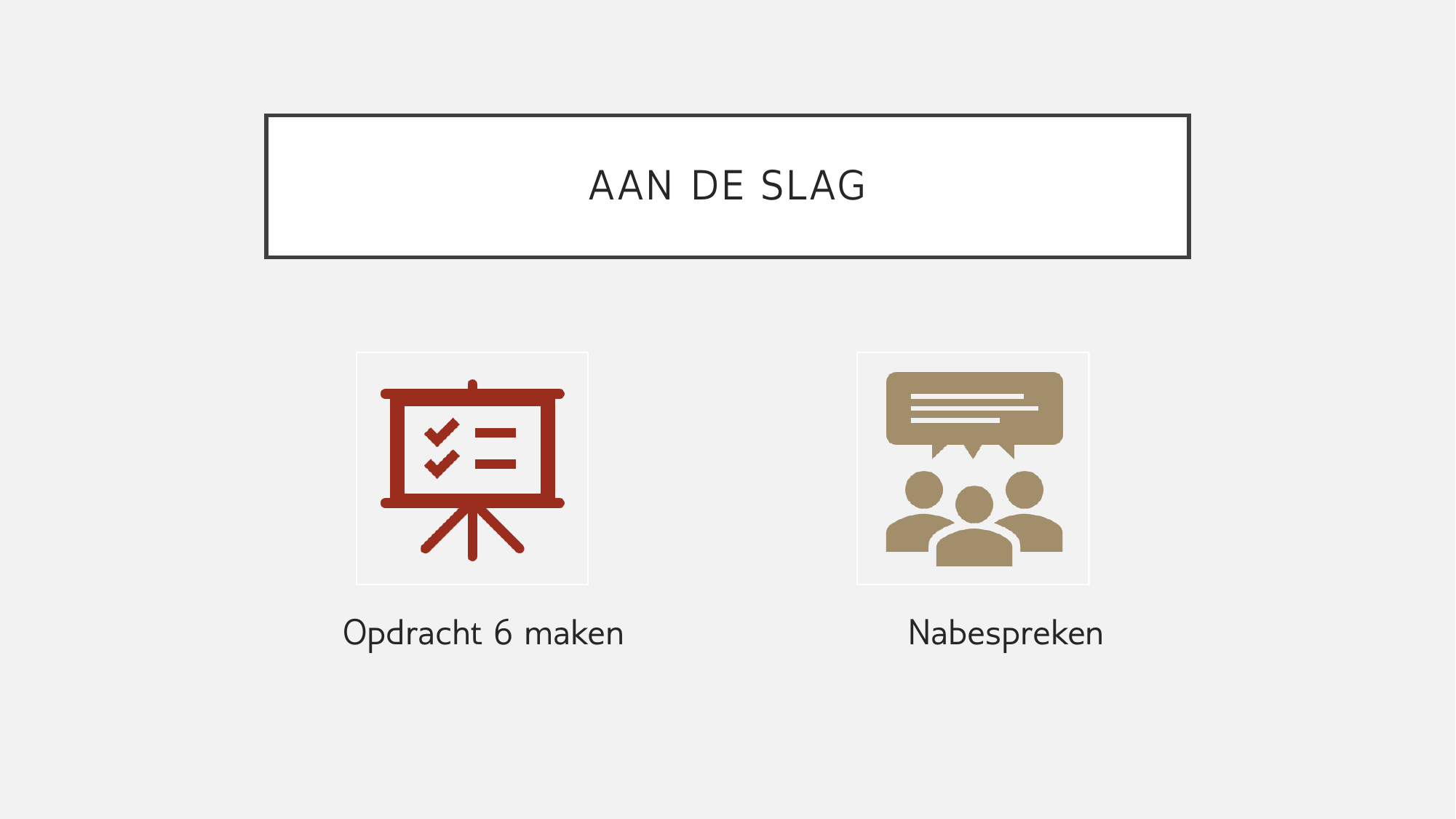

# Aan de slag

      Opdracht 6 maken                          Nabespreken